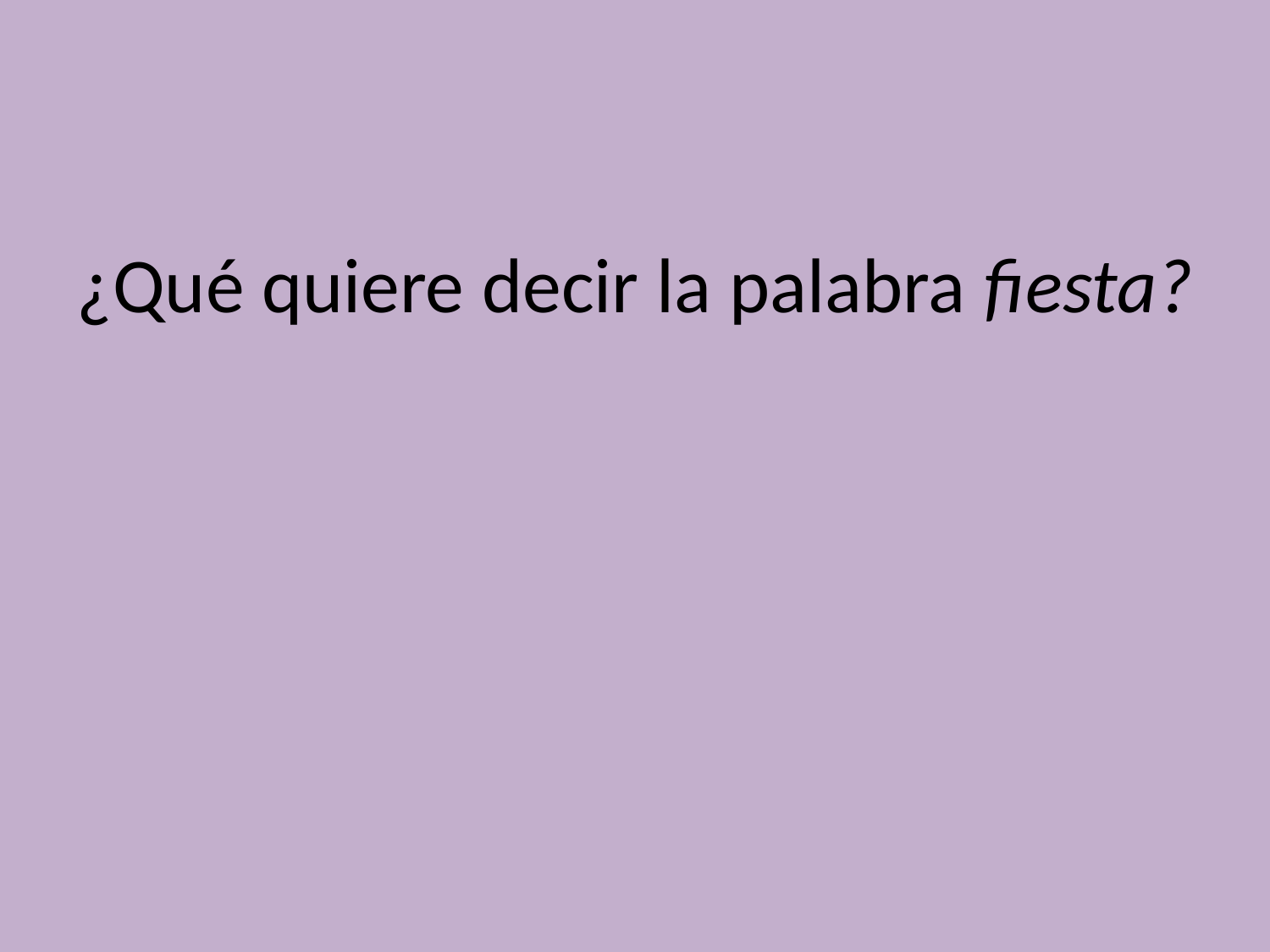

# ¿Qué quiere decir la palabra fiesta?